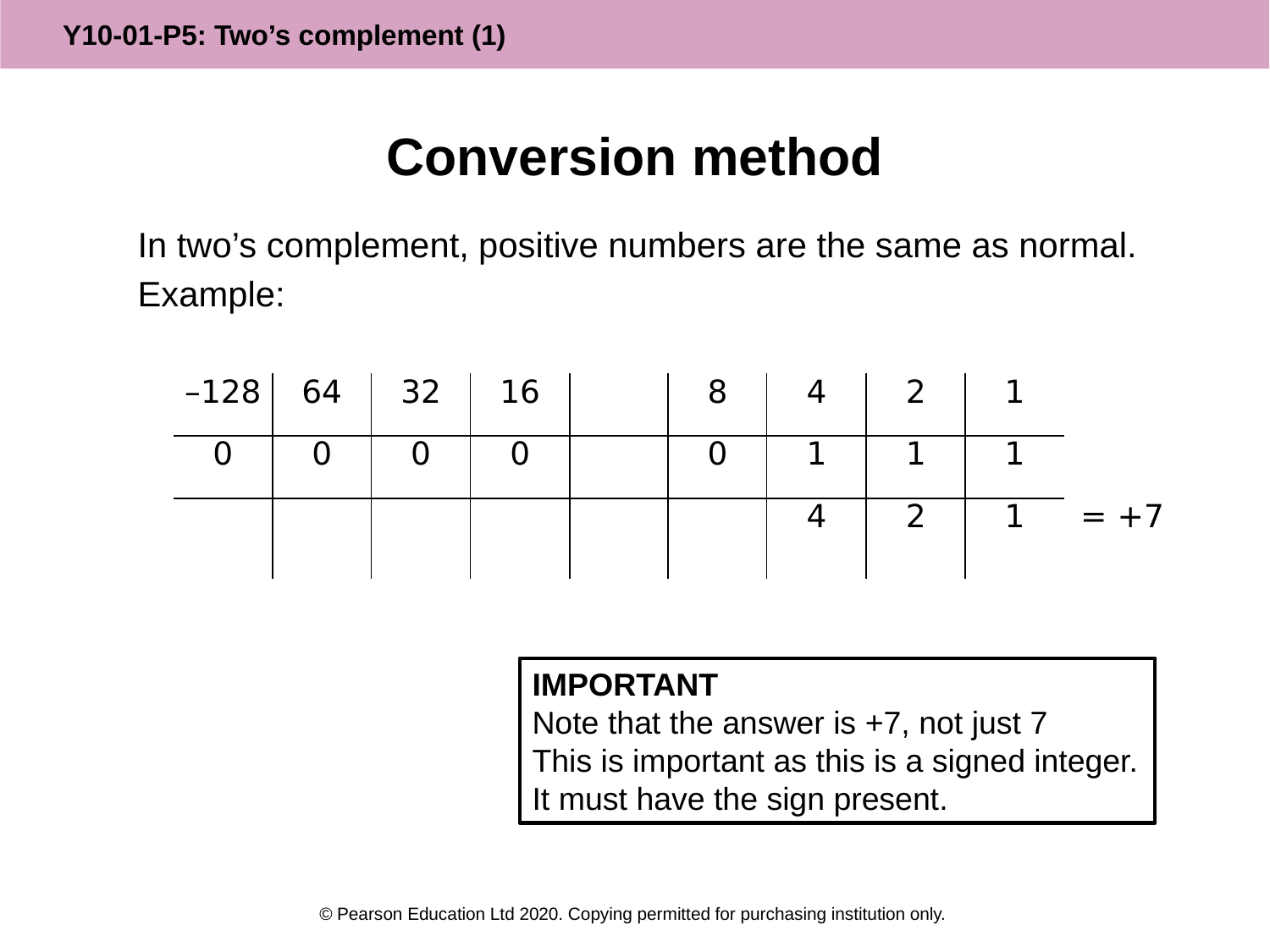

# Conversion method
In two’s complement, positive numbers are the same as normal.
Example:

| –128 | 64 | 32 | 16 |  | 8 | 4 | 2 | 1 |  |
| --- | --- | --- | --- | --- | --- | --- | --- | --- | --- |
| 0 | 0 | 0 | 0 |  | 0 | 1 | 1 | 1 |  |
|  |  |  |  |  |  | 4 | 2 | 1 | = +7 |
IMPORTANT
Note that the answer is +7, not just 7
This is important as this is a signed integer.
It must have the sign present.
© Pearson Education Ltd 2020. Copying permitted for purchasing institution only.